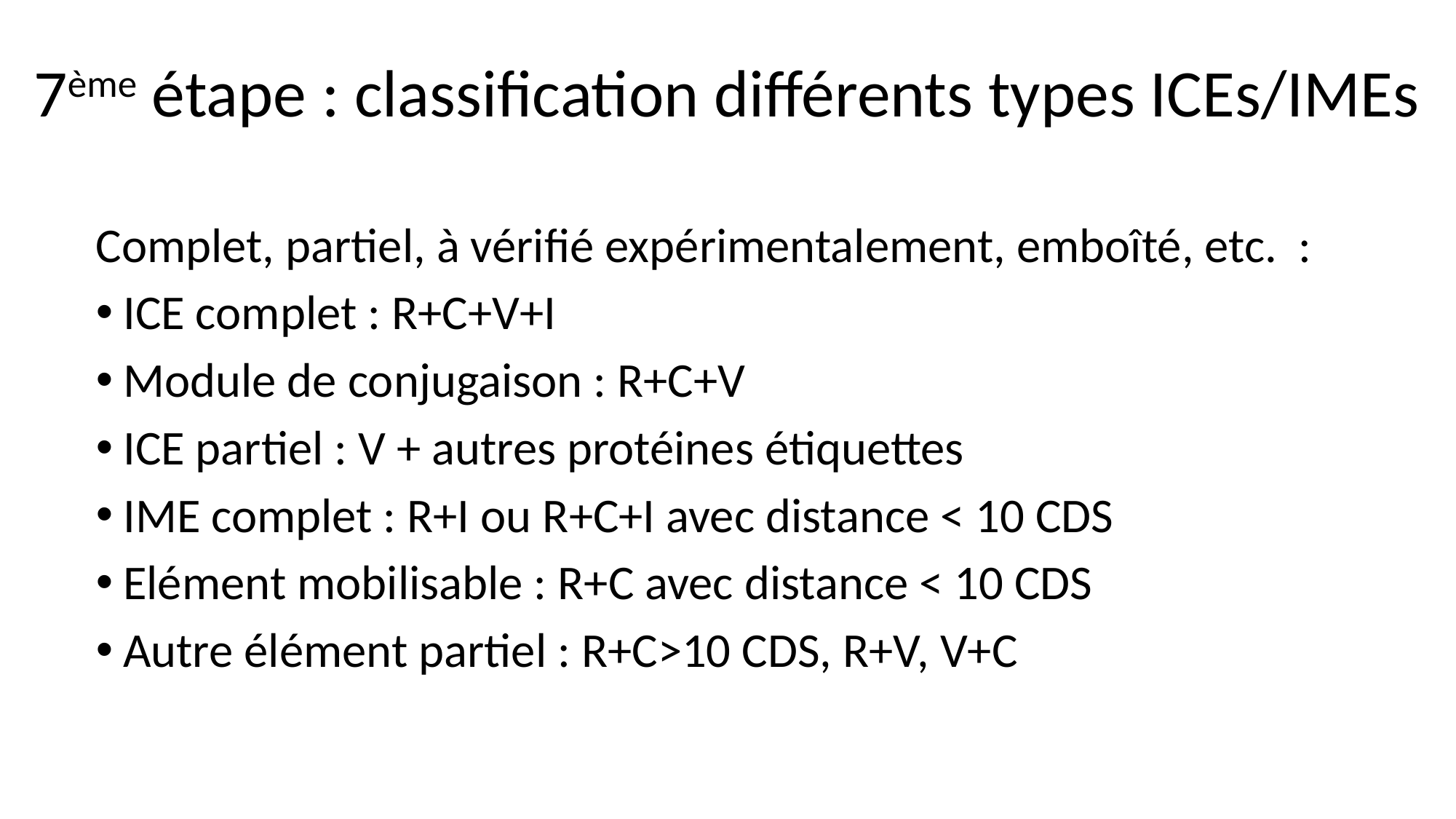

# 7ème étape : classification différents types ICEs/IMEs
Complet, partiel, à vérifié expérimentalement, emboîté, etc.  :
ICE complet : R+C+V+I
Module de conjugaison : R+C+V
ICE partiel : V + autres protéines étiquettes
IME complet : R+I ou R+C+I avec distance < 10 CDS
Elément mobilisable : R+C avec distance < 10 CDS
Autre élément partiel : R+C>10 CDS, R+V, V+C